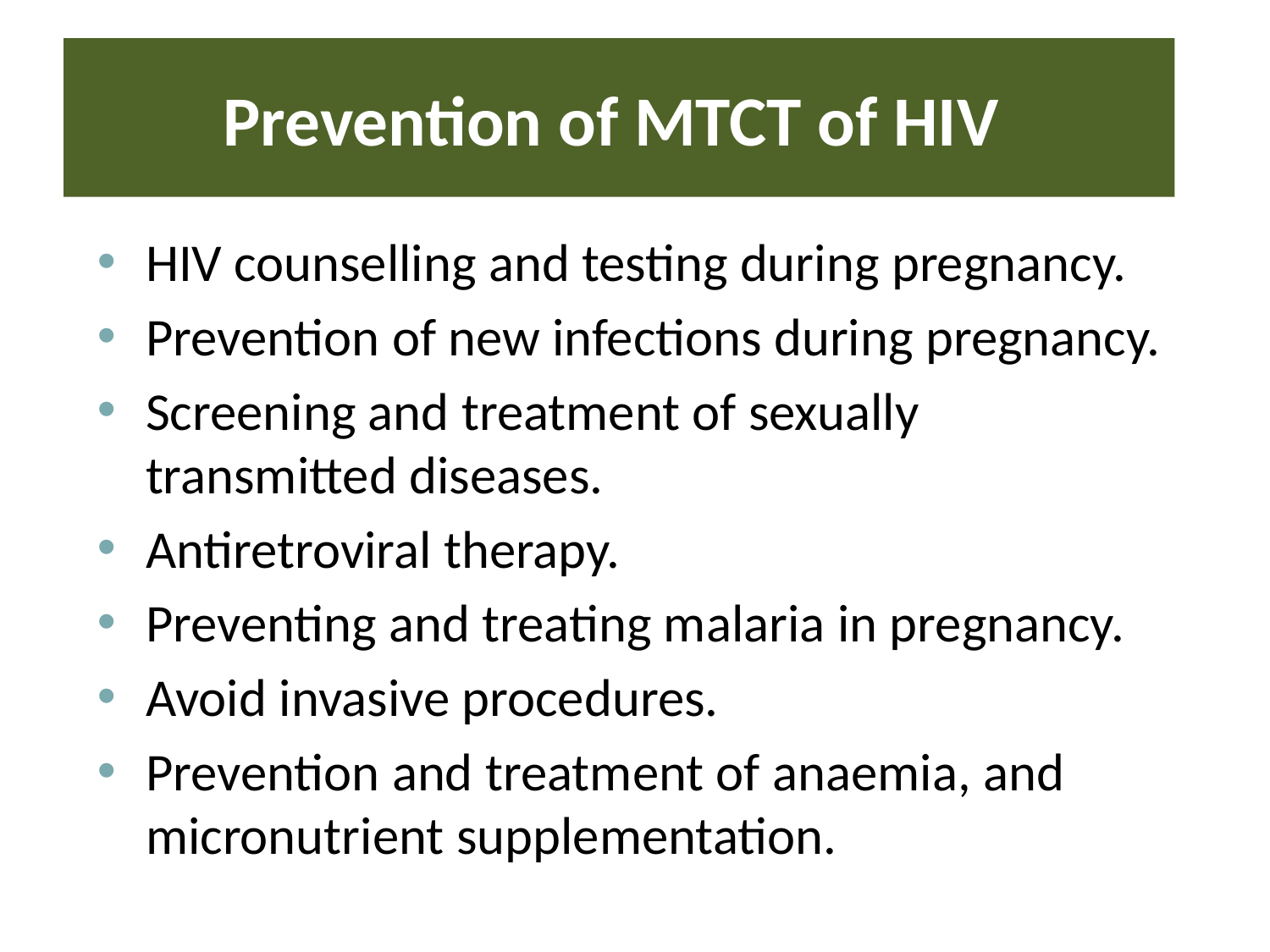

# Prevention of MTCT of HIV
HIV counselling and testing during pregnancy.
Prevention of new infections during pregnancy.
Screening and treatment of sexually transmitted diseases.
Antiretroviral therapy.
Preventing and treating malaria in pregnancy.
Avoid invasive procedures.
Prevention and treatment of anaemia, and micronutrient supplementation.